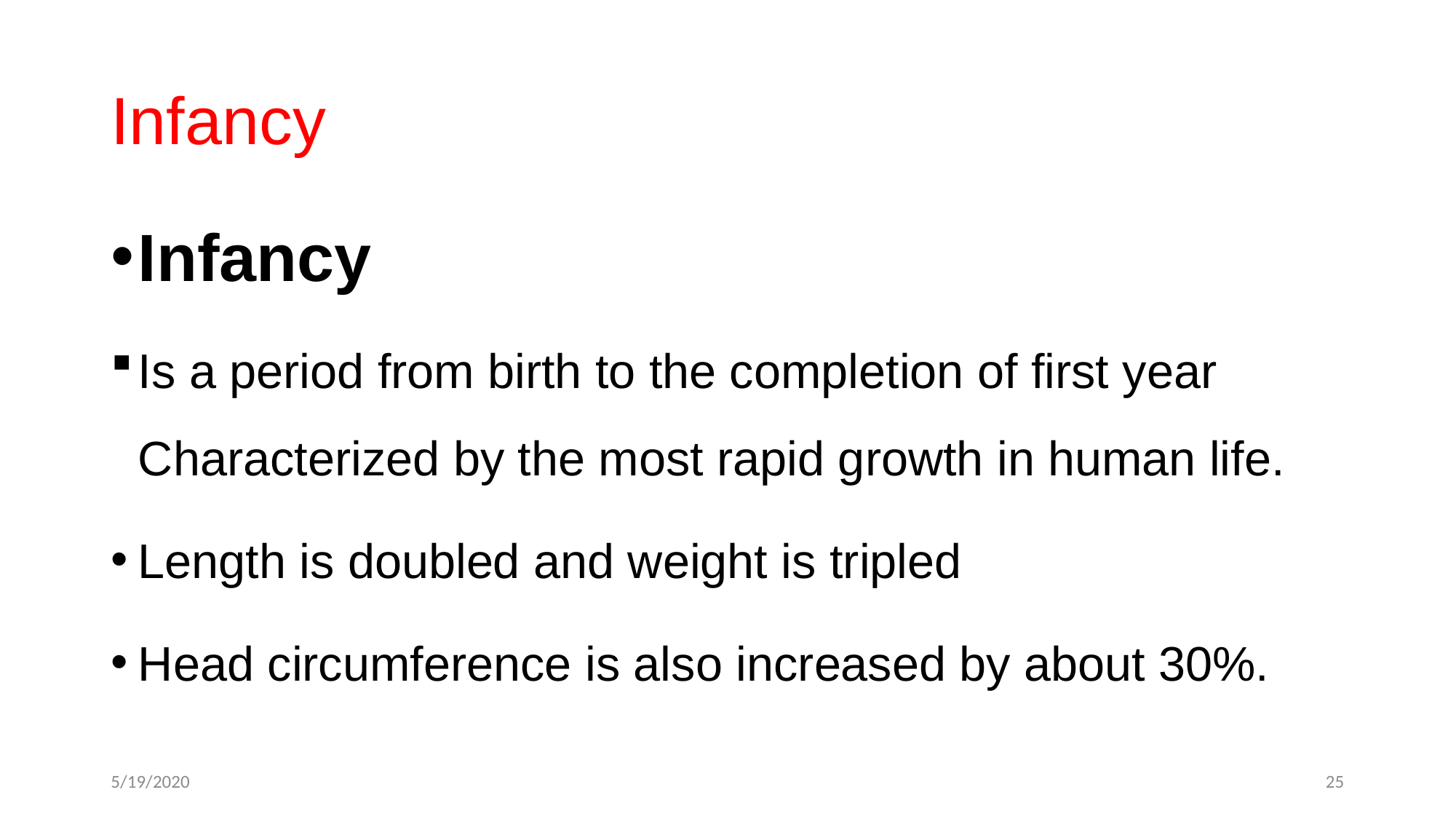

# Infancy
Infancy
Is a period from birth to the completion of first year Characterized by the most rapid growth in human life.
Length is doubled and weight is tripled
Head circumference is also increased by about 30%.

5/19/2020
25